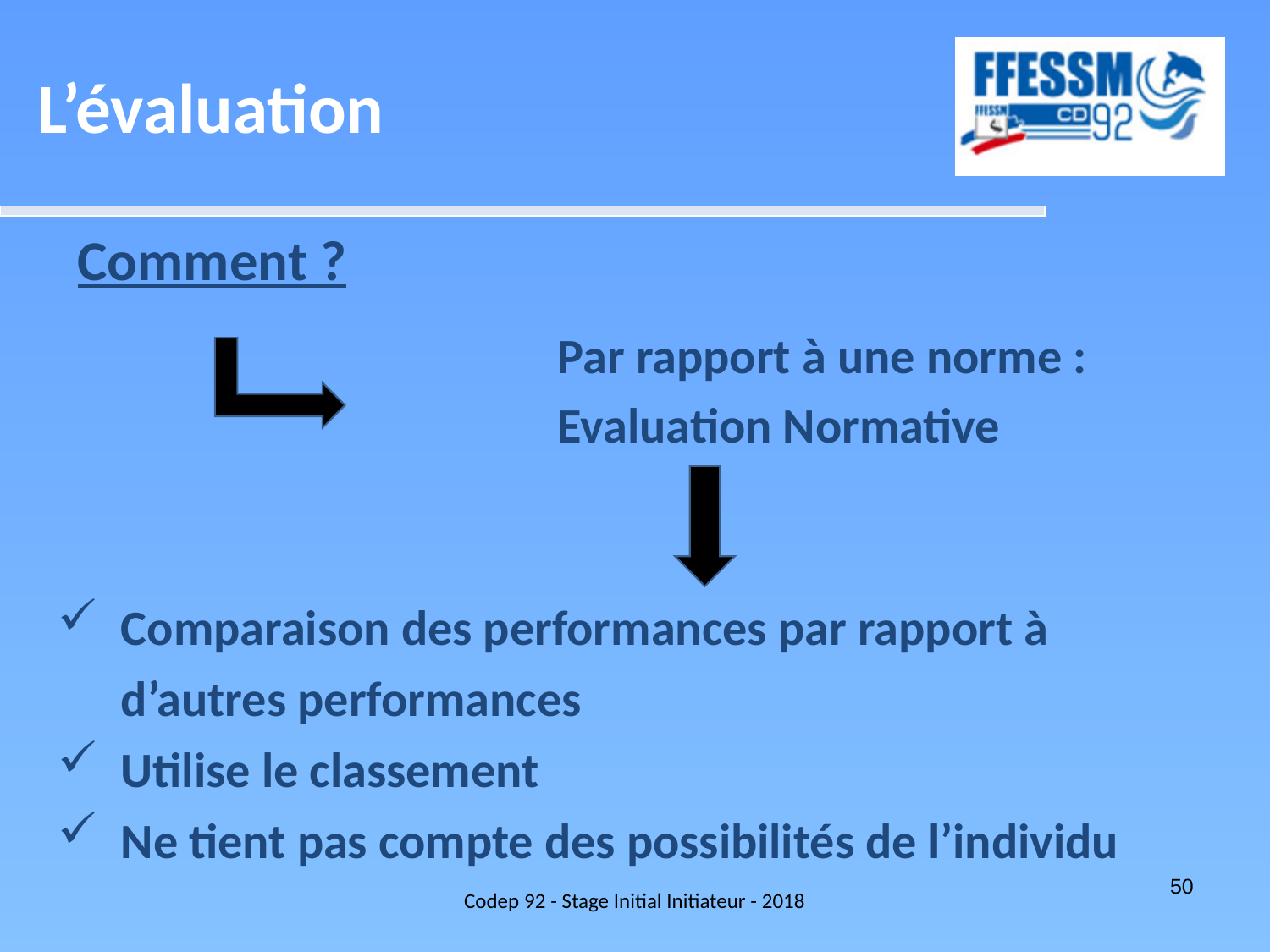

L’évaluation
Comment ?

Par rapport à une norme :
Evaluation Normative

Comparaison des performances par rapport à d’autres performances
Utilise le classement
Ne tient pas compte des possibilités de l’individu
Codep 92 - Stage Initial Initiateur - 2018
50